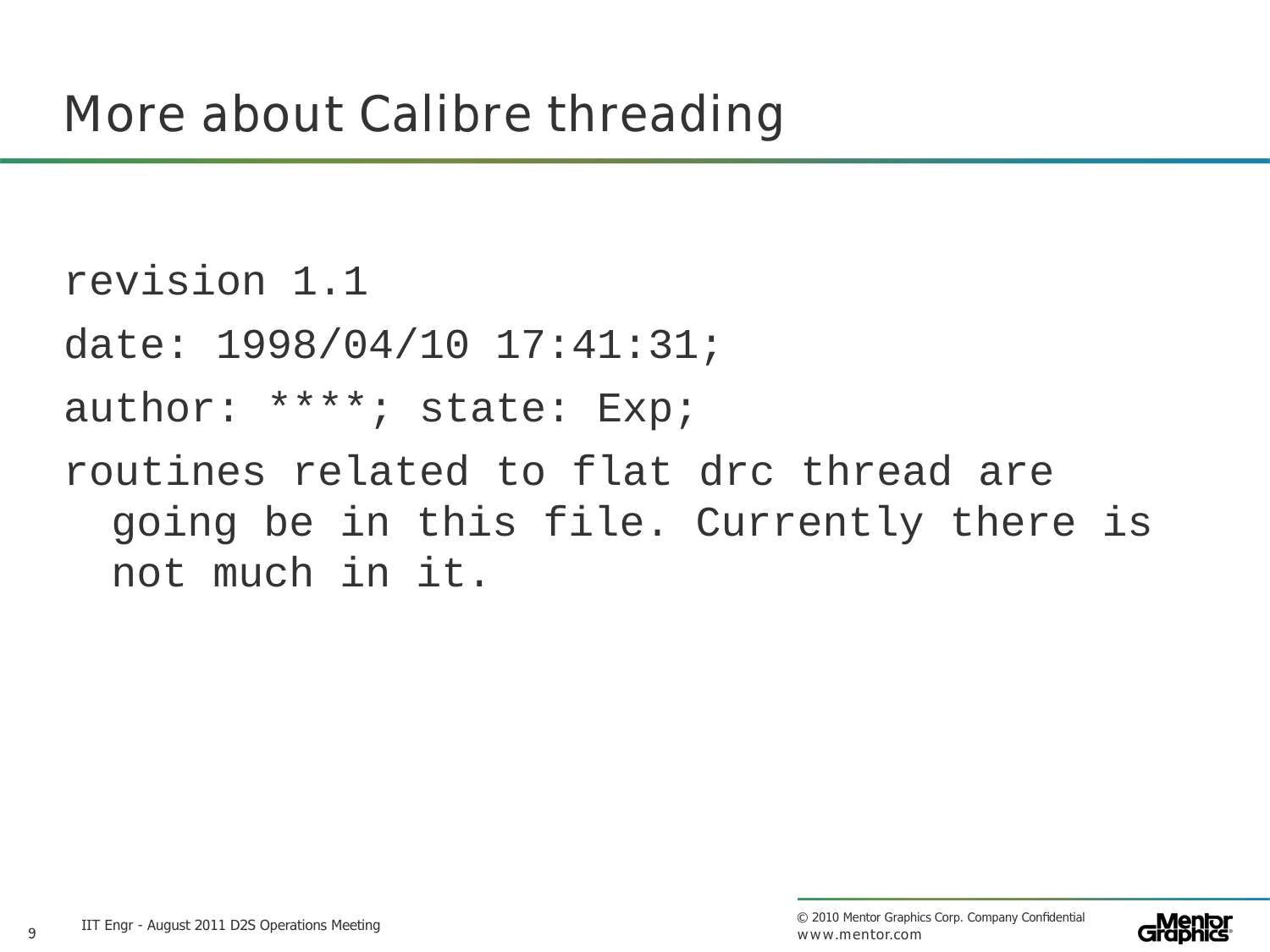

# More about Calibre threading

revision 1.1
date: 1998/04/10 17:41:31;
author: ****; state: Exp;
routines related to flat drc thread are going be in this file. Currently there is not much in it.
IIT Engr - August 2011 D2S Operations Meeting